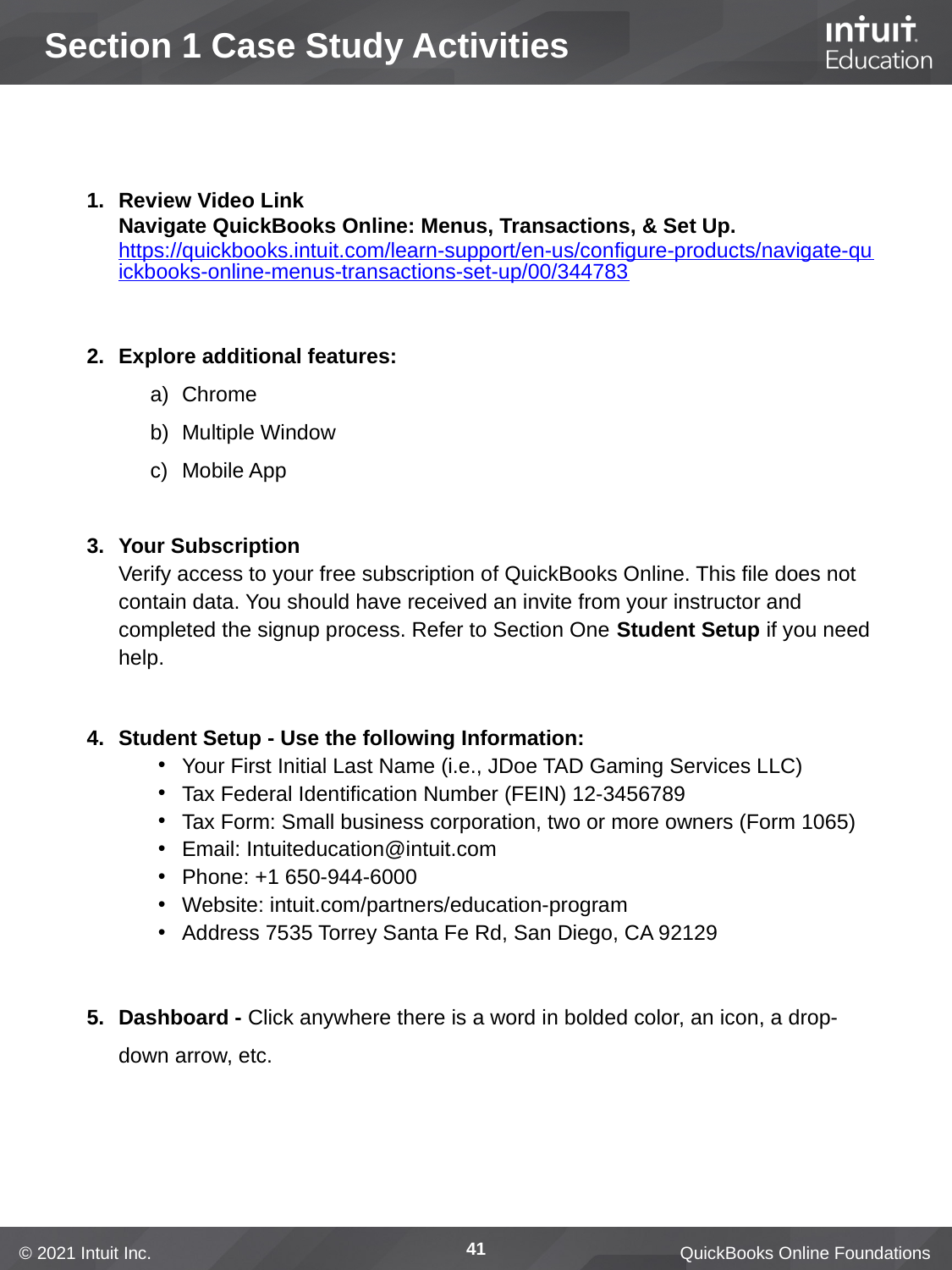

# Section 1 Case Study Activities
Review Video Link
Navigate QuickBooks Online: Menus, Transactions, & Set Up.
https://quickbooks.intuit.com/learn-support/en-us/configure-products/navigate-quickbooks-online-menus-transactions-set-up/00/344783

Explore additional features:
Chrome
Multiple Window
Mobile App

Your Subscription
Verify access to your free subscription of QuickBooks Online. This file does not contain data. You should have received an invite from your instructor and completed the signup process. Refer to Section One Student Setup if you need help.

Student Setup - Use the following Information:
Your First Initial Last Name (i.e., JDoe TAD Gaming Services LLC)
Tax Federal Identification Number (FEIN) 12-3456789
Tax Form: Small business corporation, two or more owners (Form 1065)
Email: Intuiteducation@intuit.com
Phone: +1 650-944-6000
Website: intuit.com/partners/education-program
Address 7535 Torrey Santa Fe Rd, San Diego, CA 92129

Dashboard - Click anywhere there is a word in bolded color, an icon, a drop-down arrow, etc.

41